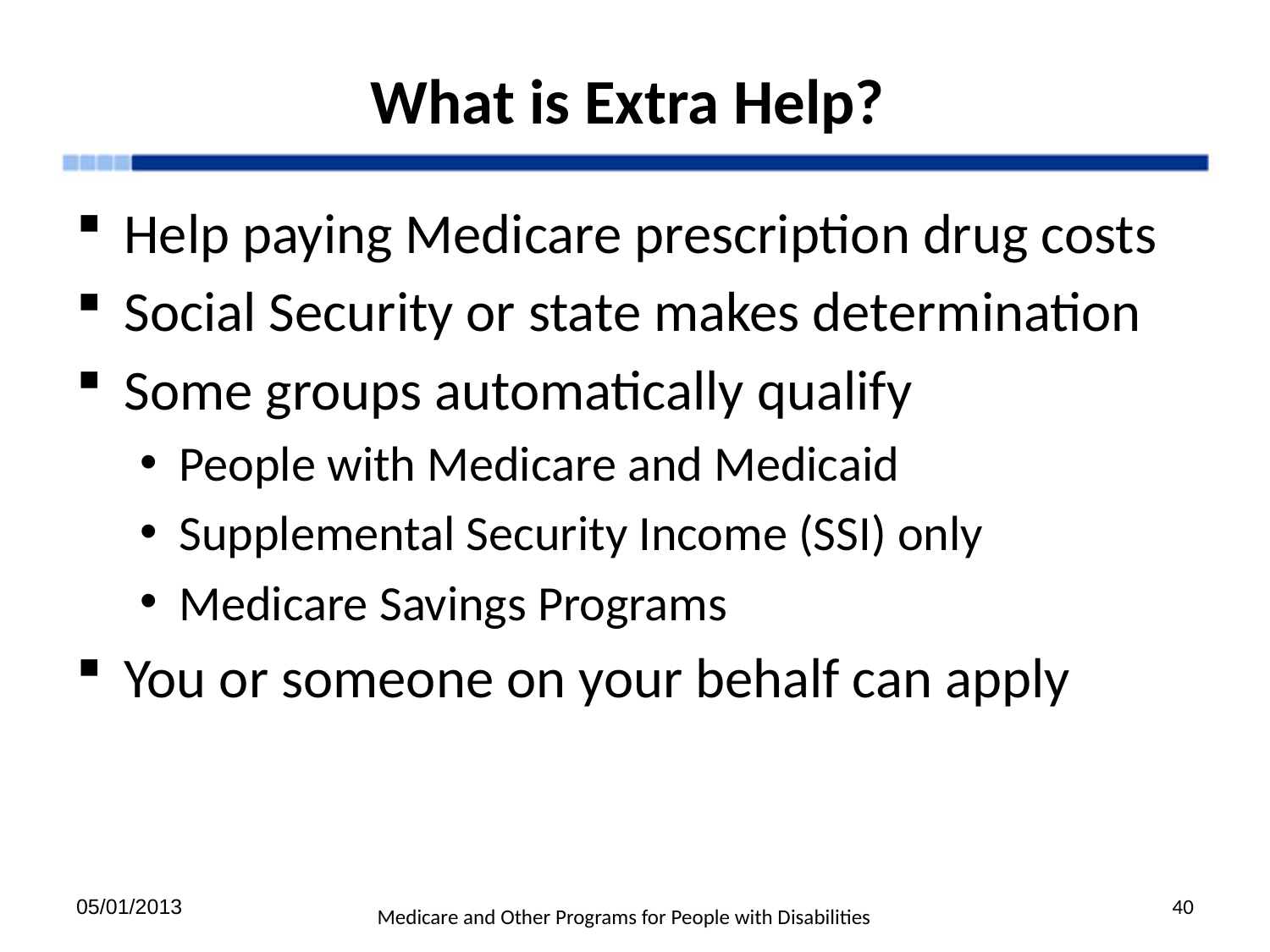

# What is Extra Help?
Help paying Medicare prescription drug costs
Social Security or state makes determination
Some groups automatically qualify
People with Medicare and Medicaid
Supplemental Security Income (SSI) only
Medicare Savings Programs
You or someone on your behalf can apply

05/01/2013
Medicare and Other Programs for People with Disabilities
40